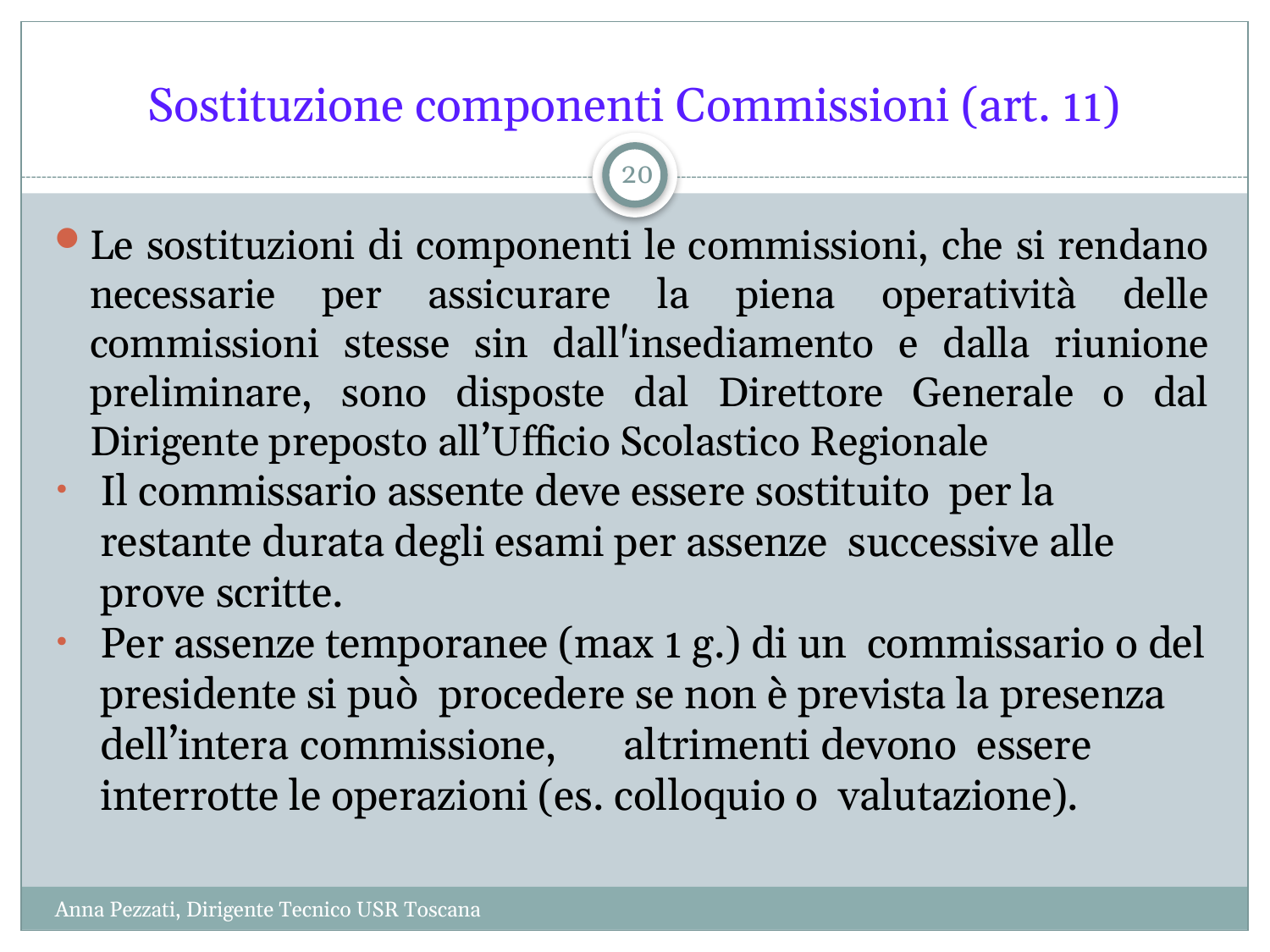

# Sostituzione componenti Commissioni (art. 11)
20
Le sostituzioni di componenti le commissioni, che si rendano necessarie per assicurare la piena operatività delle commissioni stesse sin dall'insediamento e dalla riunione preliminare, sono disposte dal Direttore Generale o dal Dirigente preposto all’Ufficio Scolastico Regionale
Il commissario assente deve essere sostituito  per la restante durata degli esami per assenze  successive alle prove scritte.
Per assenze temporanee (max 1 g.) di un  commissario o del presidente si può  procedere se non è prevista la presenza  dell’intera commissione,	altrimenti devono  essere interrotte le operazioni (es. colloquio o  valutazione).

Anna Pezzati, Dirigente Tecnico USR Toscana